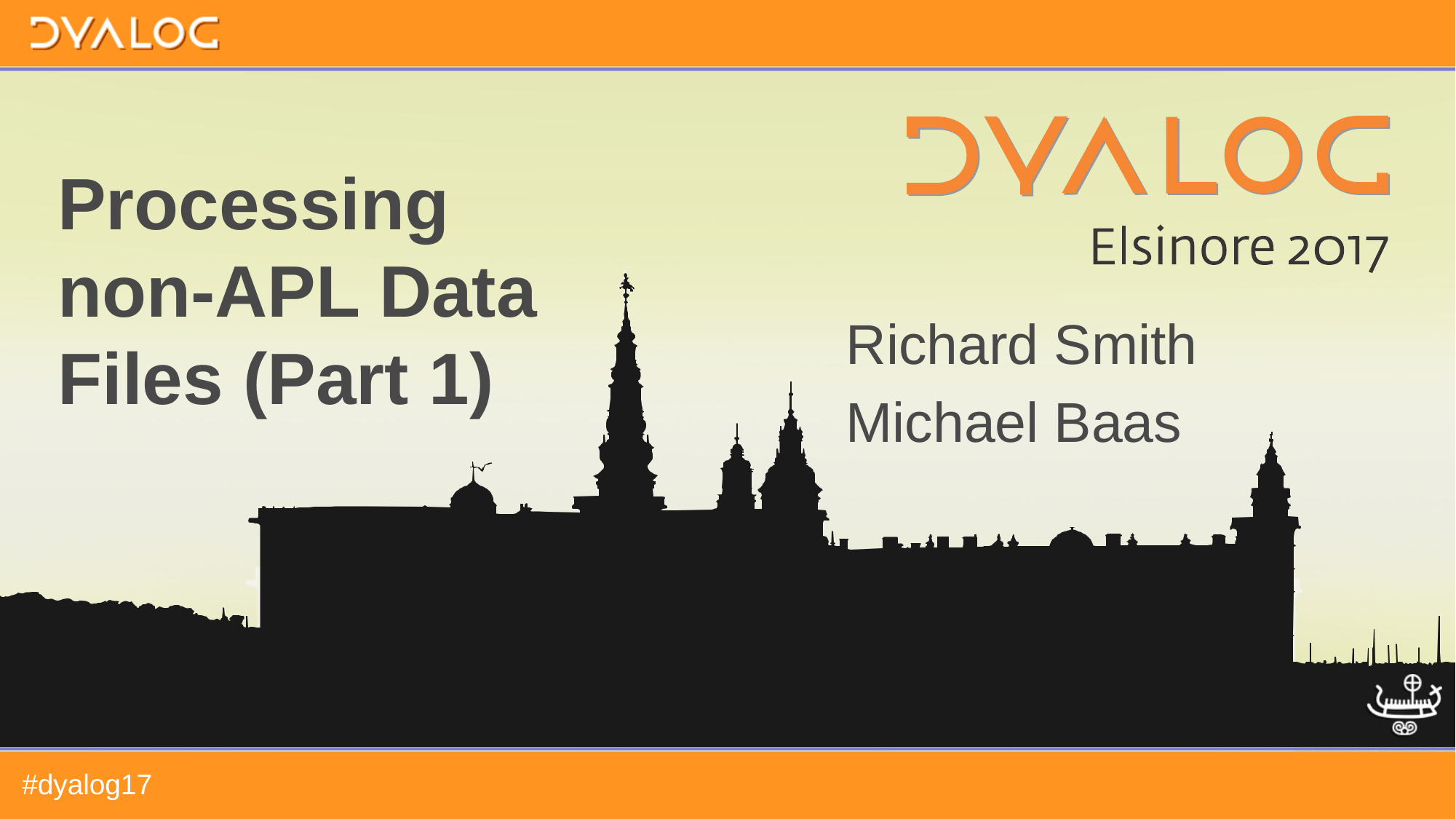

# Processing non-APL Data Files (Part 1)
Richard Smith
Michael Baas